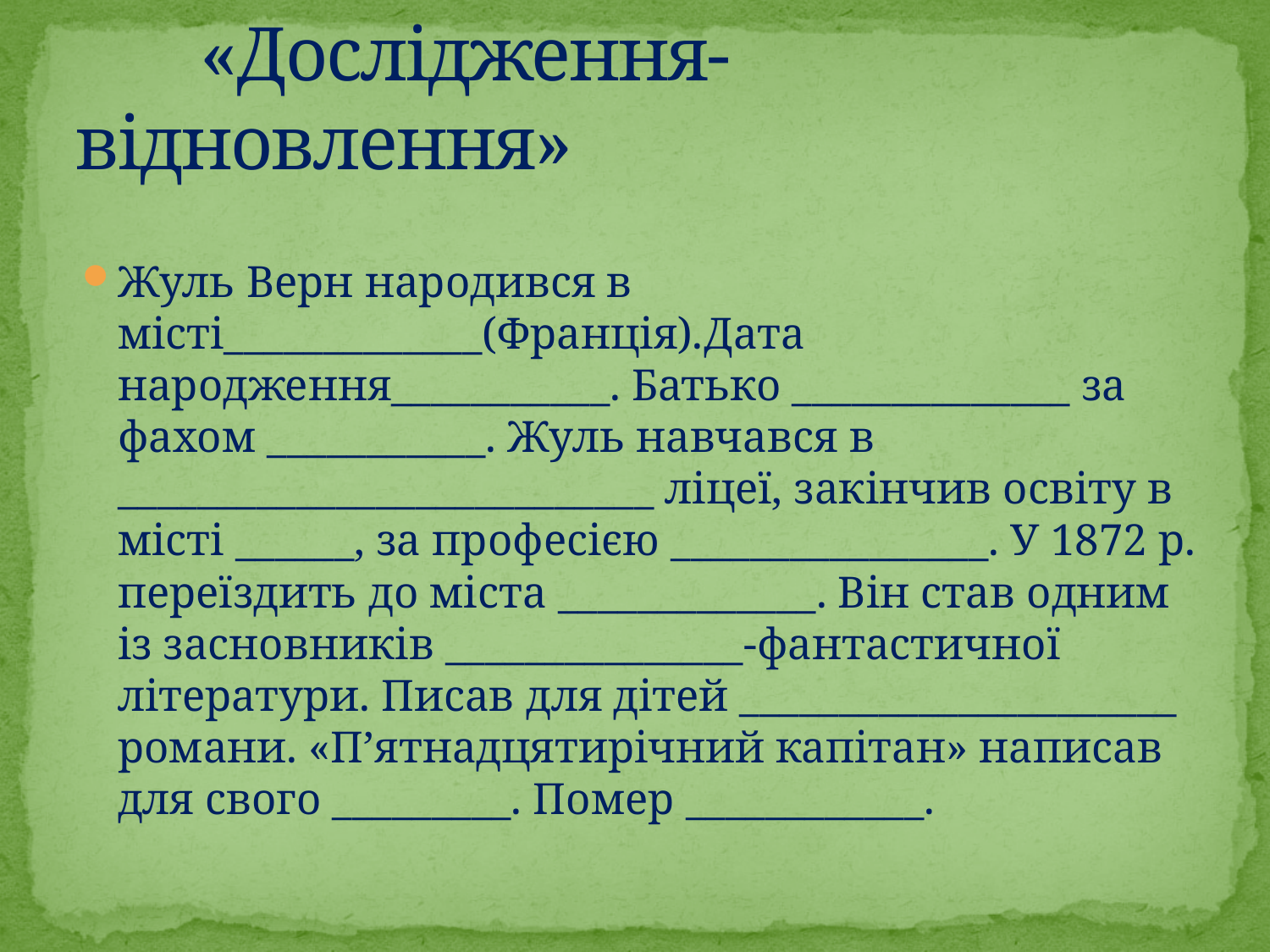

# «Дослідження-відновлення»
Жуль Верн народився в місті_____________(Франція).Дата народження___________. Батько ______________ за фахом ___________. Жуль навчався в ___________________________ ліцеї, закінчив освіту в місті ______, за професією ________________. У 1872 р. переїздить до міста _____________. Він став одним із засновників _______________-фантастичної літератури. Писав для дітей ______________________ романи. «П’ятнадцятирічний капітан» написав для свого _________. Помер ____________.